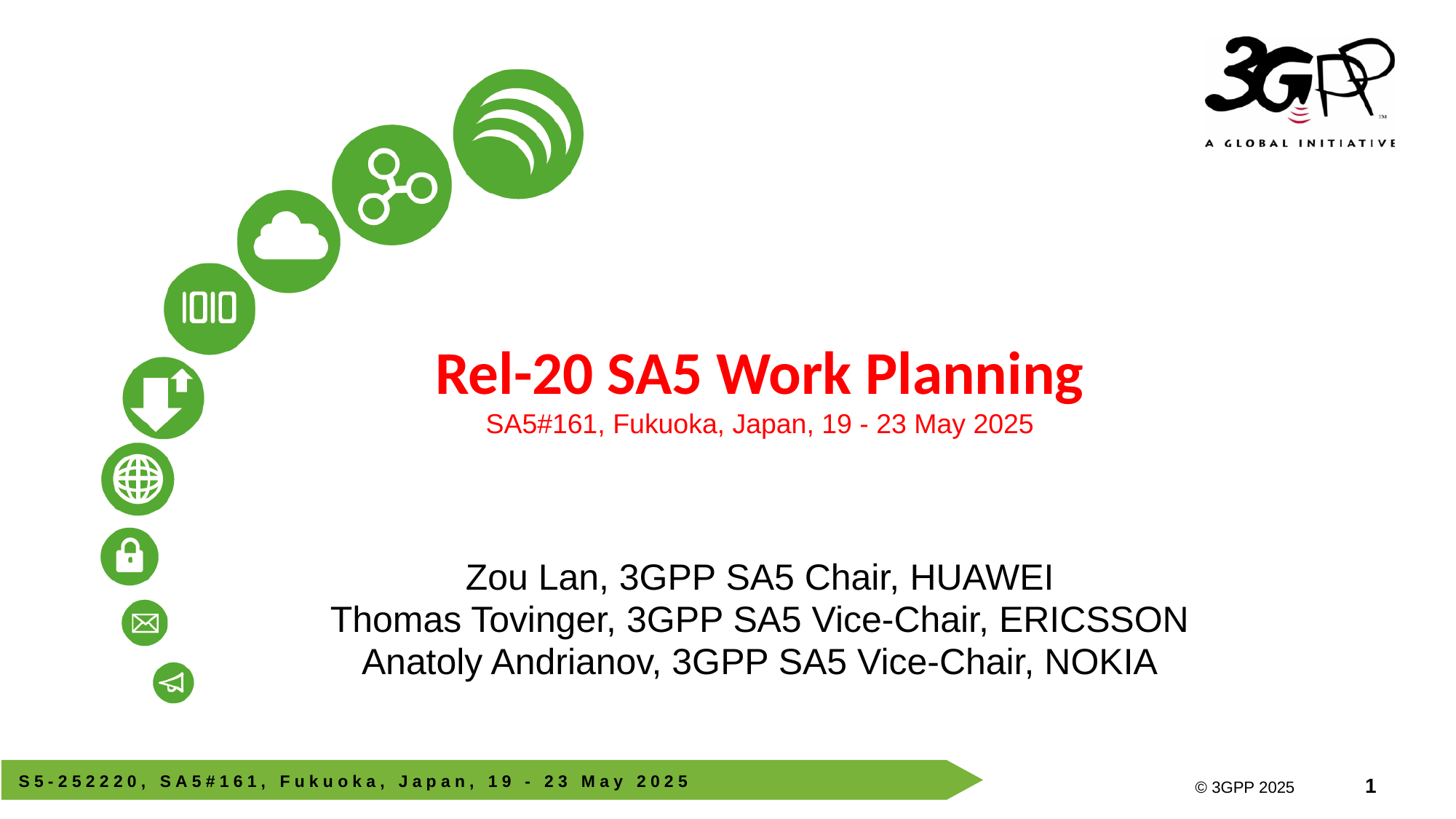

# Rel-20 SA5 Work Planning SA5#161, Fukuoka, Japan, 19 - 23 May 2025
Zou Lan, 3GPP SA5 Chair, HUAWEI
Thomas Tovinger, 3GPP SA5 Vice-Chair, ERICSSON
Anatoly Andrianov, 3GPP SA5 Vice-Chair, NOKIA